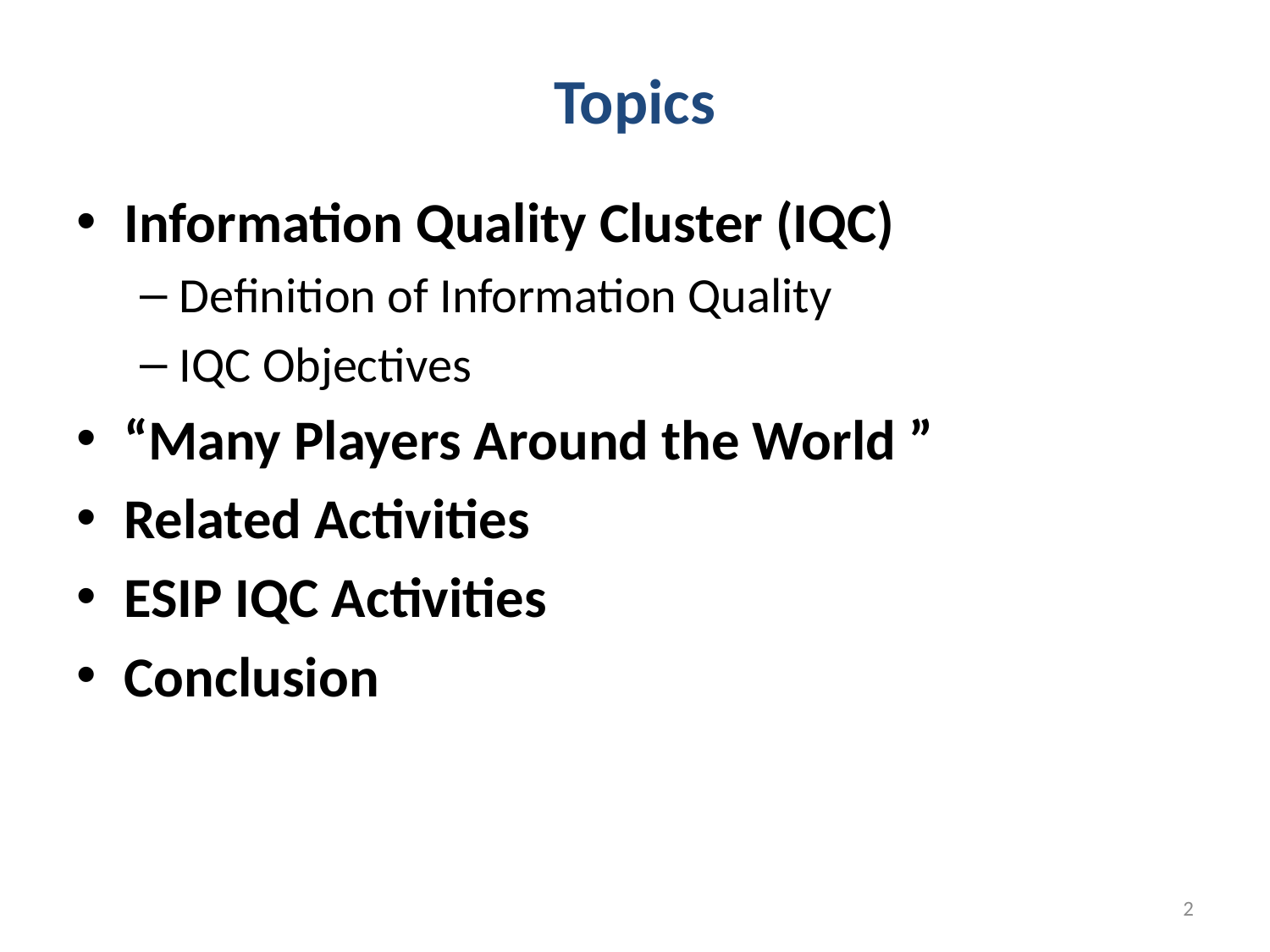

# Topics
Information Quality Cluster (IQC)
Definition of Information Quality
IQC Objectives
“Many Players Around the World ”
Related Activities
ESIP IQC Activities
Conclusion

2